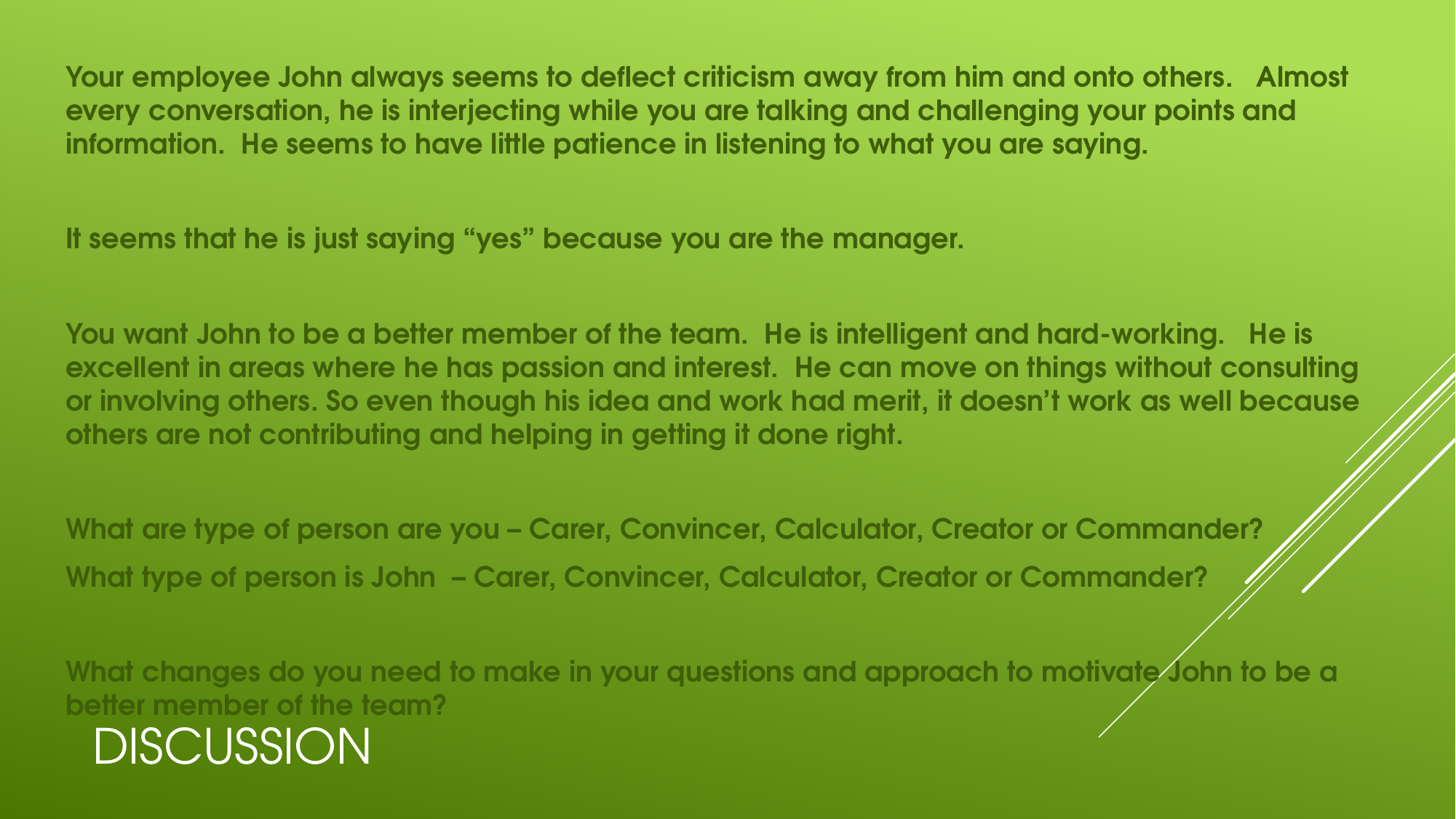

Your employee John always seems to deflect criticism away from him and onto others.   Almost every conversation, he is interjecting while you are talking and challenging your points and information.  He seems to have little patience in listening to what you are saying.

It seems that he is just saying “yes” because you are the manager.

You want John to be a better member of the team.  He is intelligent and hard-working.   He is excellent in areas where he has passion and interest.  He can move on things without consulting or involving others. So even though his idea and work had merit, it doesn’t work as well because others are not contributing and helping in getting it done right.

What are type of person are you – Carer, Convincer, Calculator, Creator or Commander?
What type of person is John  – Carer, Convincer, Calculator, Creator or Commander?

What changes do you need to make in your questions and approach to motivate John to be a better member of the team?

# Discussion